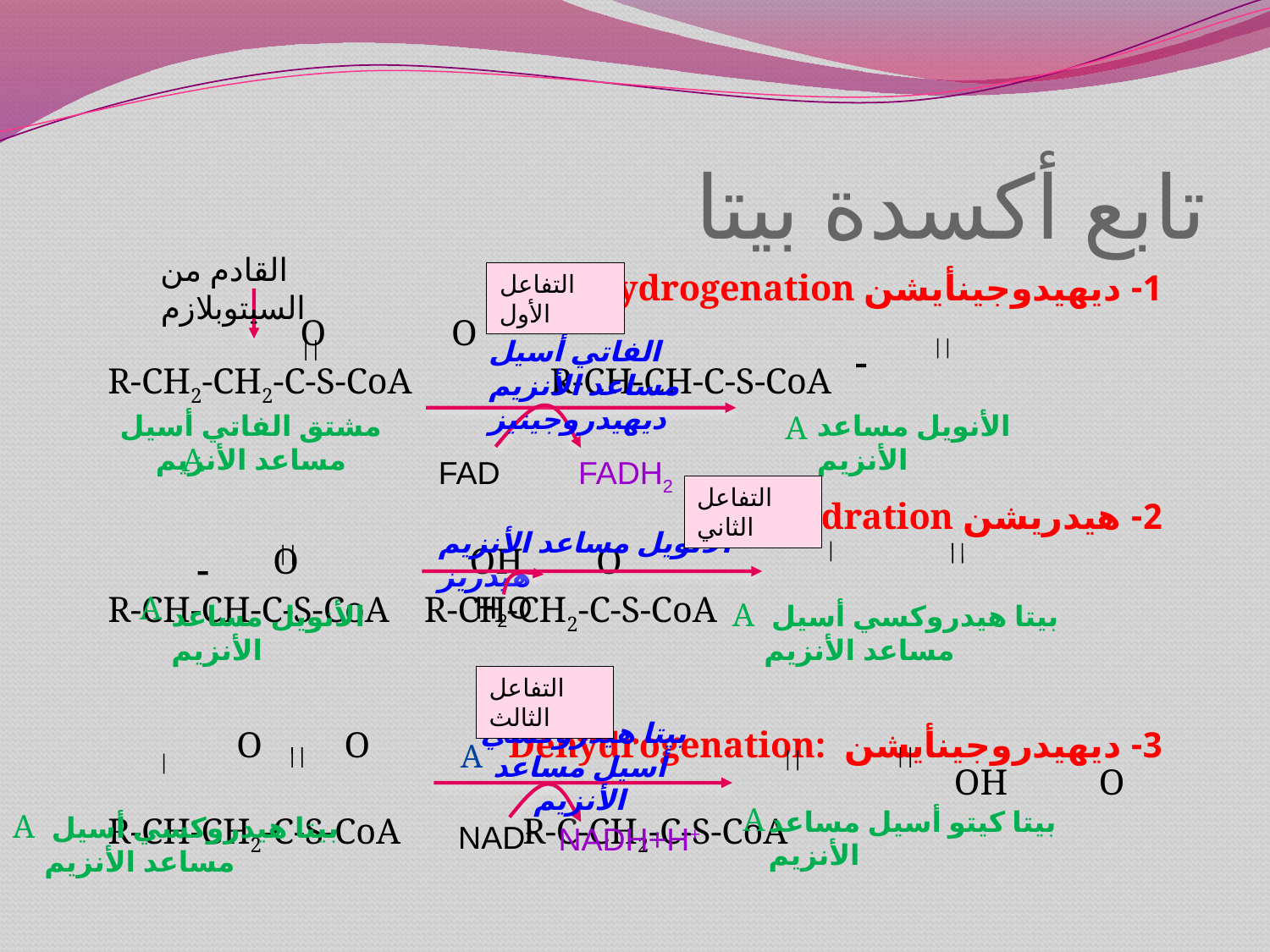

# تابع أكسدة بيتا
القادم من السيتوبلازم
التفاعل الأول
1- ديهيدوجينأيشن Dehydrogenation:
	                 O					      O
R-CH2-CH2-C-S-CoA			   R-CH-CH-C-S-CoA

2- هيدريشن Hydration:
	              O				        OH        O
R-CH-CH-C-S-CoA			   R-CH-CH2-C-S-CoA

3- ديهيدروجينأيشن Dehydrogenation: 				  		           O         O			   OH          O
R-CH-CH2-C-S-CoA			R-C-CH2-C-S-CoA

الفاتي أسيل مساعد الأنزيم ديهيدروجينيز

مشتق الفاتي أسيل مساعد الأنزيم
A
الأنويل مساعد الأنزيم

A
FAD
FADH2
التفاعل الثاني
الأنويل مساعد الأنزيم هيدريز

H2O
A
A
الأنويل مساعد الأنزيم
 بيتا هيدروكسي أسيل مساعد الأنزيم
التفاعل الثالث
 بيتا هيدروكسي أسيل مساعد الأنزيم
A

A
بيتا كيتو أسيل مساعد الأنزيم
A
 بيتا هيدروكسي أسيل مساعد الأنزيم
NAD+
NADH+H+